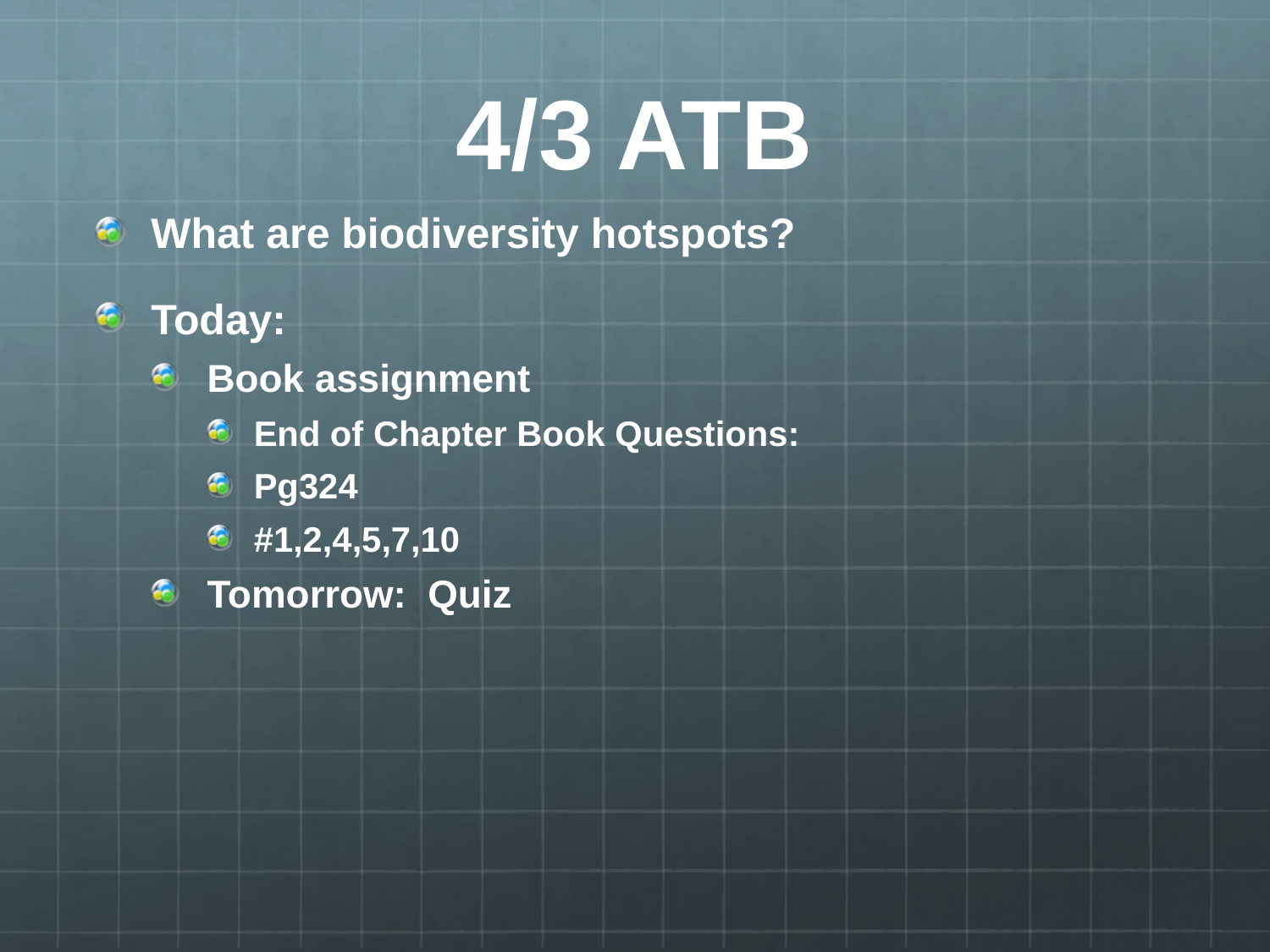

# 4/3 ATB
What are biodiversity hotspots?
Today:
Book assignment
End of Chapter Book Questions:
Pg324
#1,2,4,5,7,10
Tomorrow:  Quiz